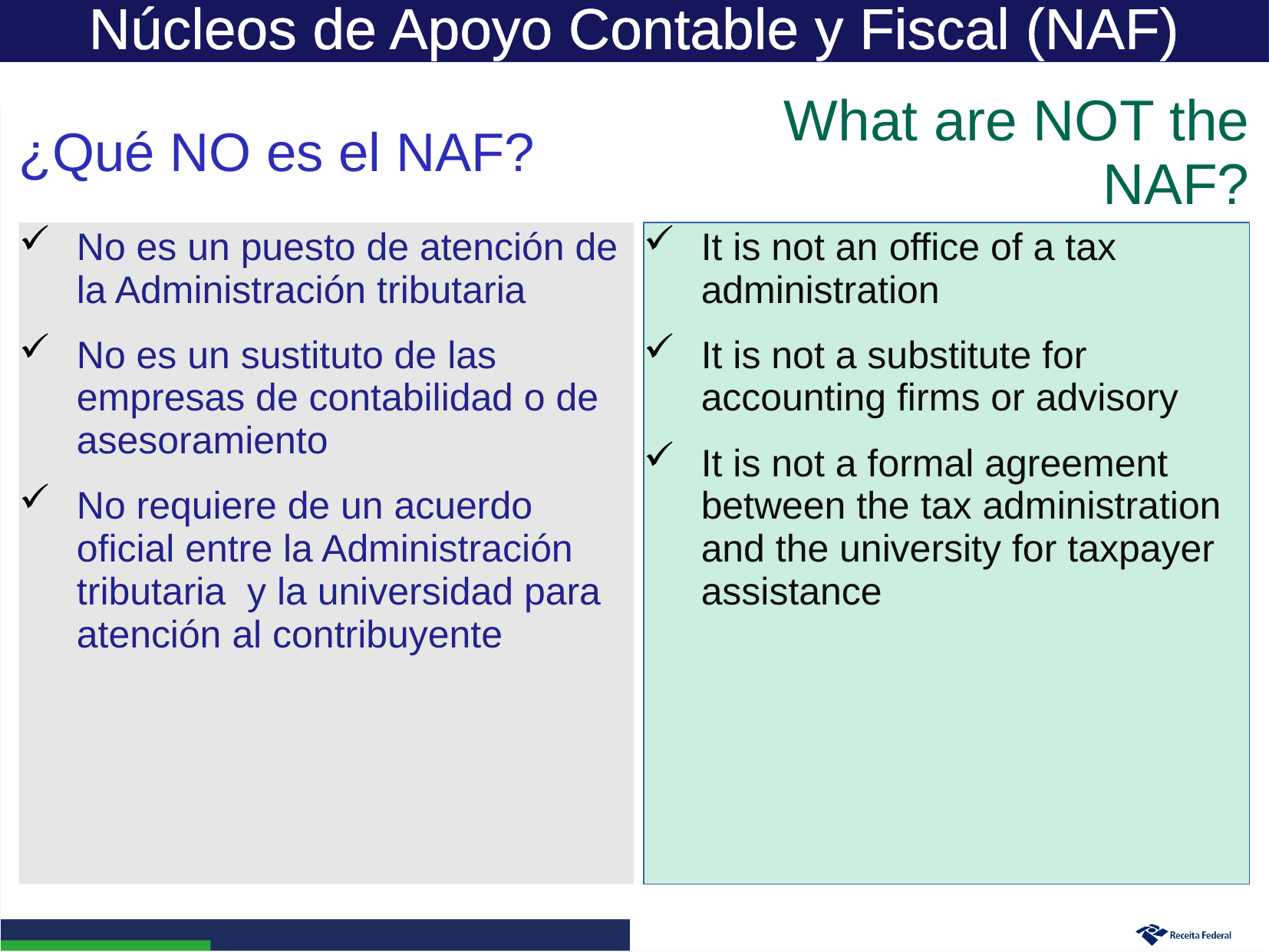

Núcleos de Apoyo Contable y Fiscal (NAF)
What are NOT the NAF?
# ¿Qué NO es el NAF?
No es un puesto de atención de la Administración tributaria
No es un sustituto de las empresas de contabilidad o de asesoramiento
No requiere de un acuerdo oficial entre la Administración tributaria  y la universidad para atención al contribuyente
It is not an office of a tax administration
It is not a substitute for accounting firms or advisory
It is not a formal agreement between the tax administration and the university for taxpayer assistance